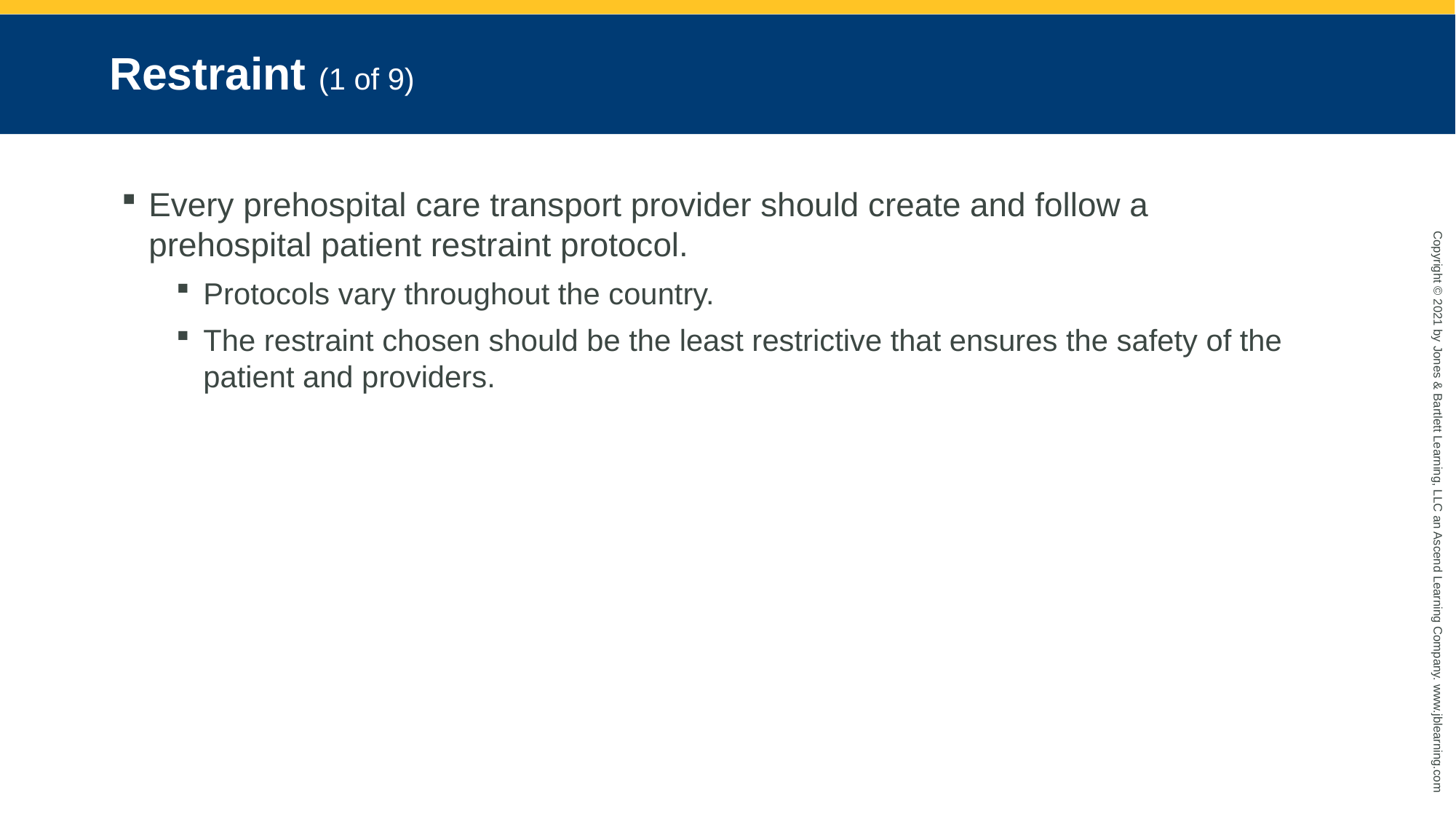

# Restraint (1 of 9)
Every prehospital care transport provider should create and follow a prehospital patient restraint protocol.
Protocols vary throughout the country.
The restraint chosen should be the least restrictive that ensures the safety of the patient and providers.